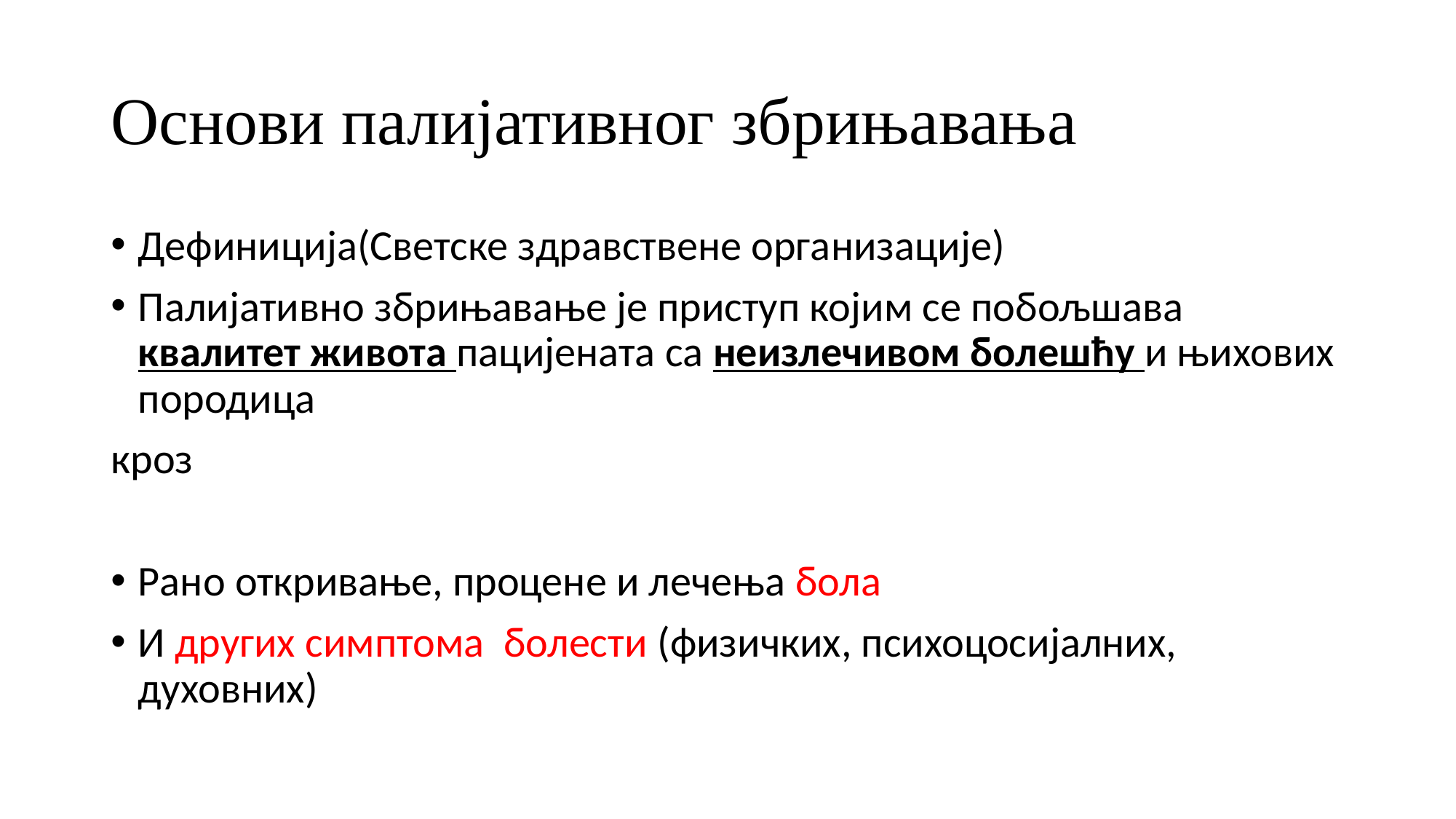

# Основи палијативног збрињавања
Дефиниција(Светске здравствене организације)
Палијативно збрињавање је приступ којим се побољшава квалитет живота пацијената са неизлечивом болешћу и њихових породица
кроз

Рано откривање, процене и лечења бола
И других симптома  болести (физичких, психоцосијалних, духовних)